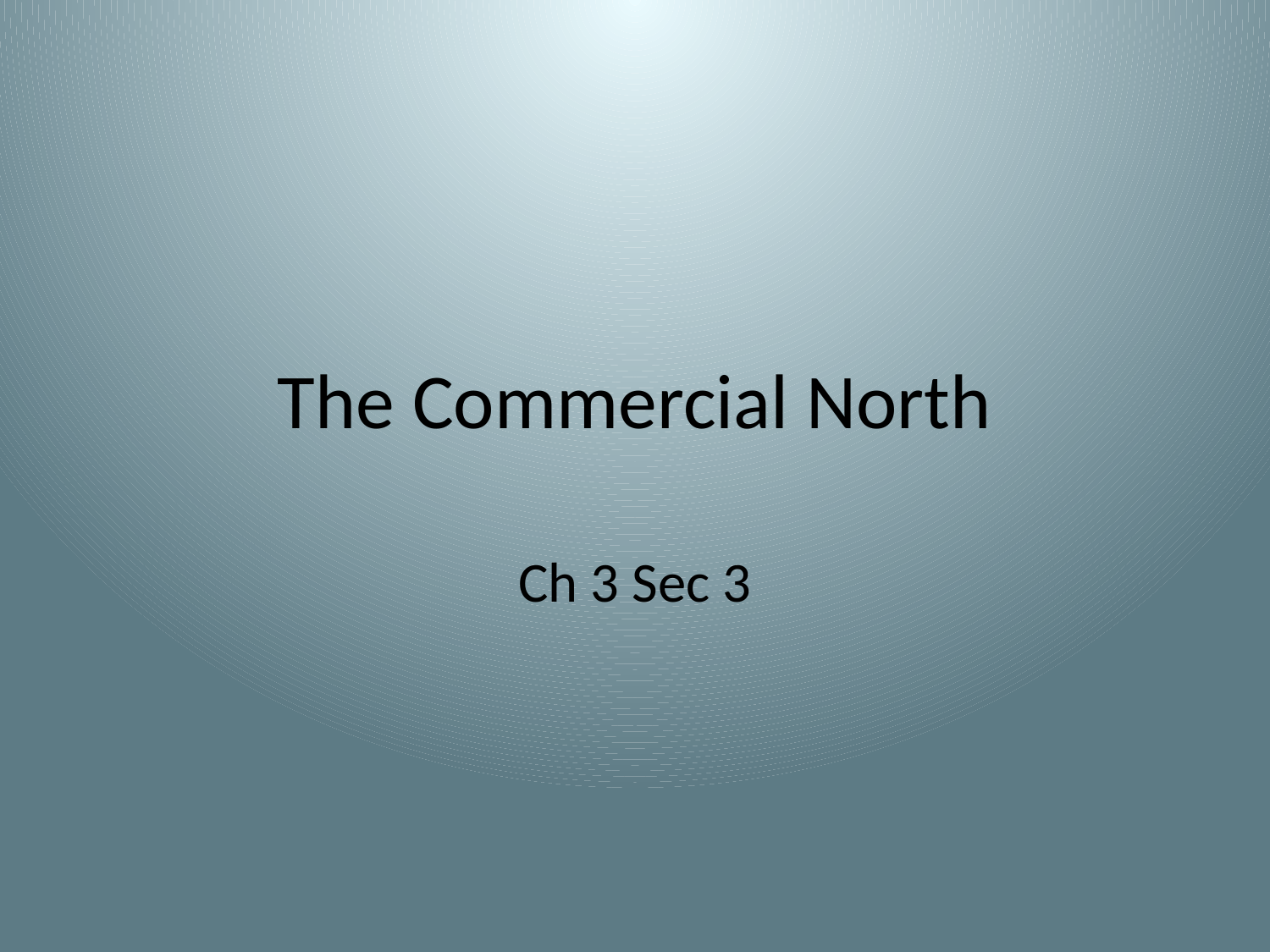

# The Commercial North
Ch 3 Sec 3